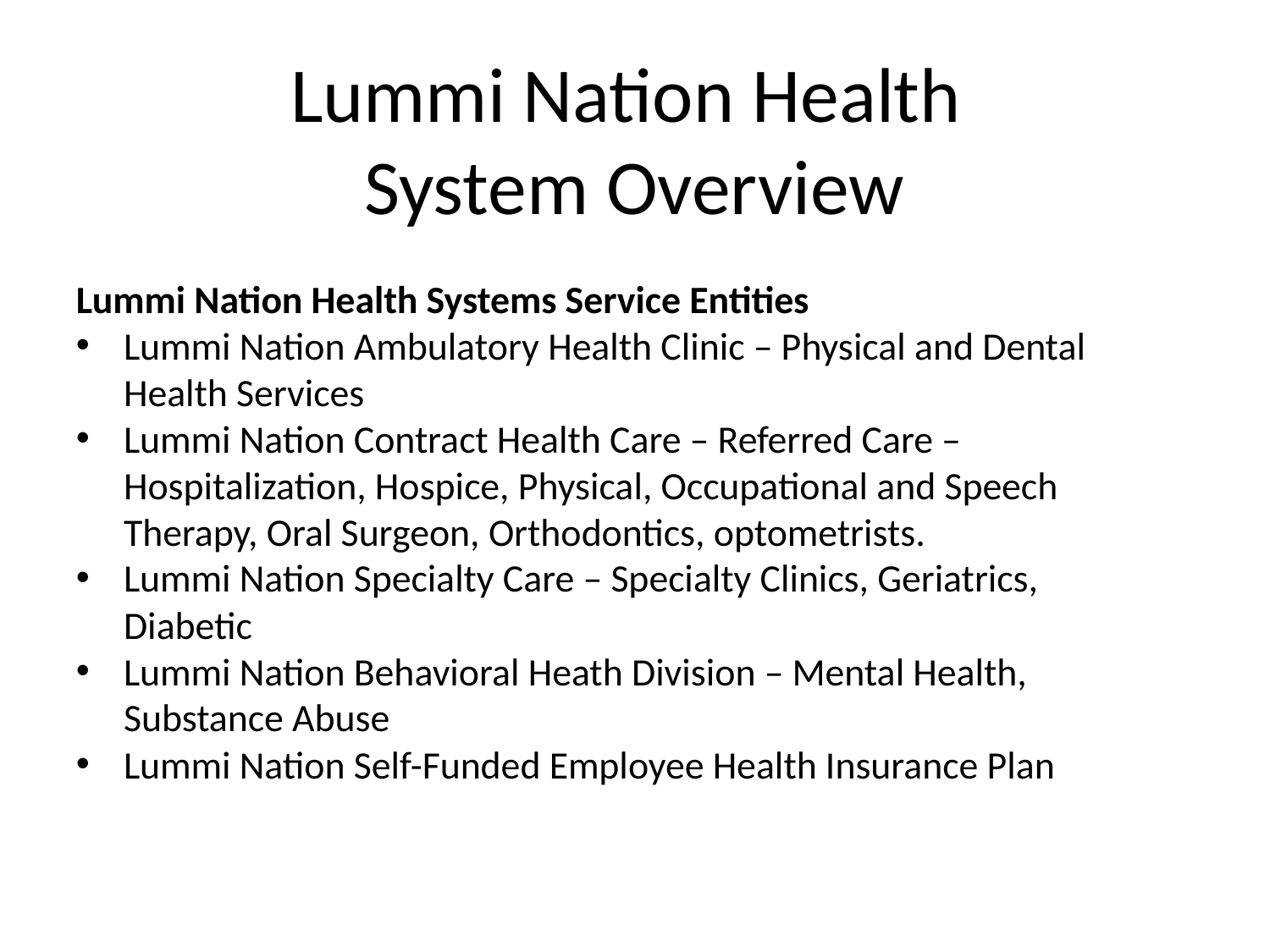

Lummi Nation Health
System Overview
Lummi Nation Health Systems Service Entities
Lummi Nation Ambulatory Health Clinic – Physical and Dental Health Services
Lummi Nation Contract Health Care – Referred Care – Hospitalization, Hospice, Physical, Occupational and Speech Therapy, Oral Surgeon, Orthodontics, optometrists.
Lummi Nation Specialty Care – Specialty Clinics, Geriatrics, Diabetic
Lummi Nation Behavioral Heath Division – Mental Health, Substance Abuse
Lummi Nation Self-Funded Employee Health Insurance Plan